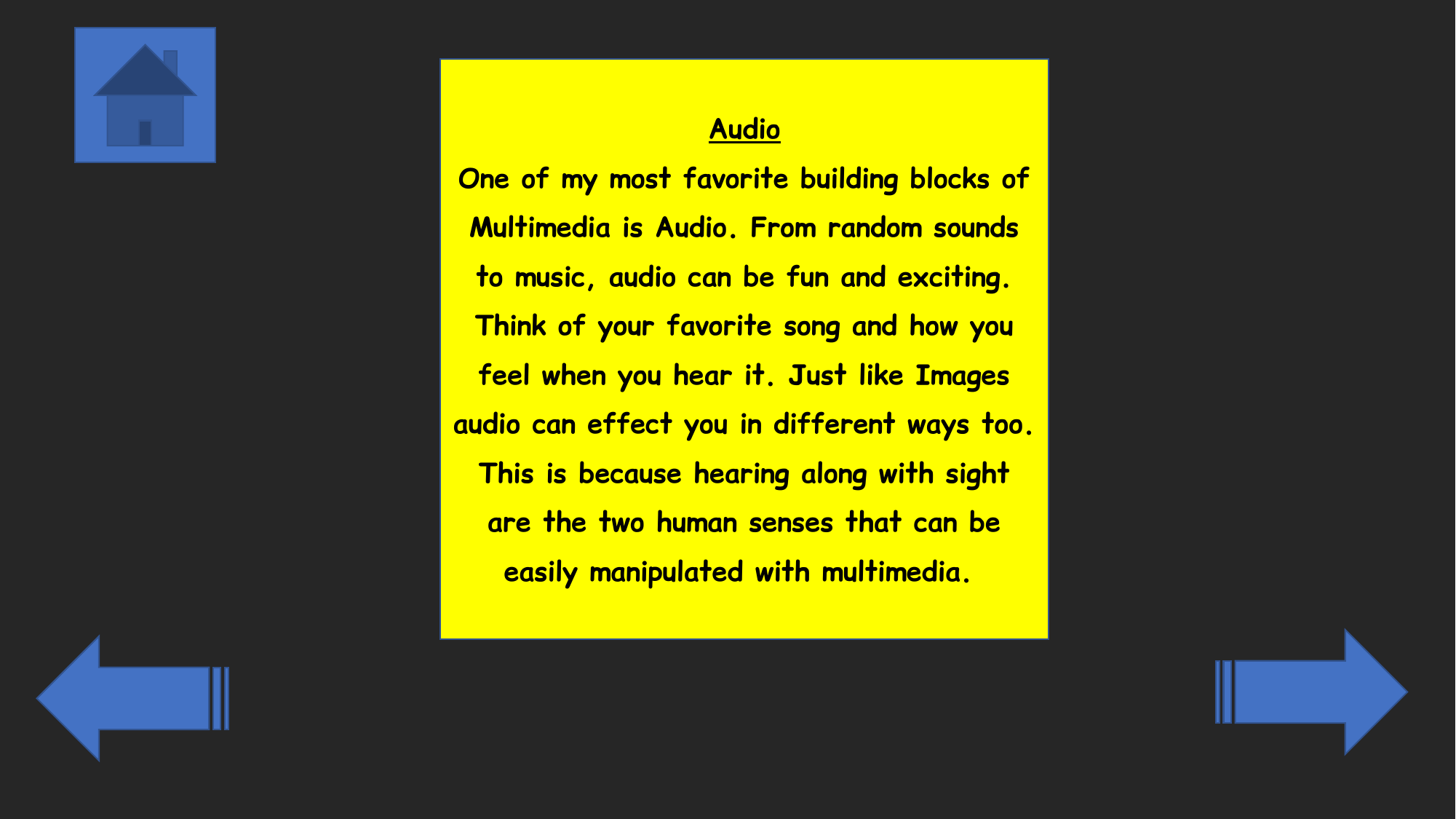

Audio
One of my most favorite building blocks of Multimedia is Audio. From random sounds to music, audio can be fun and exciting. Think of your favorite song and how you feel when you hear it. Just like Images audio can effect you in different ways too. This is because hearing along with sight are the two human senses that can be easily manipulated with multimedia.